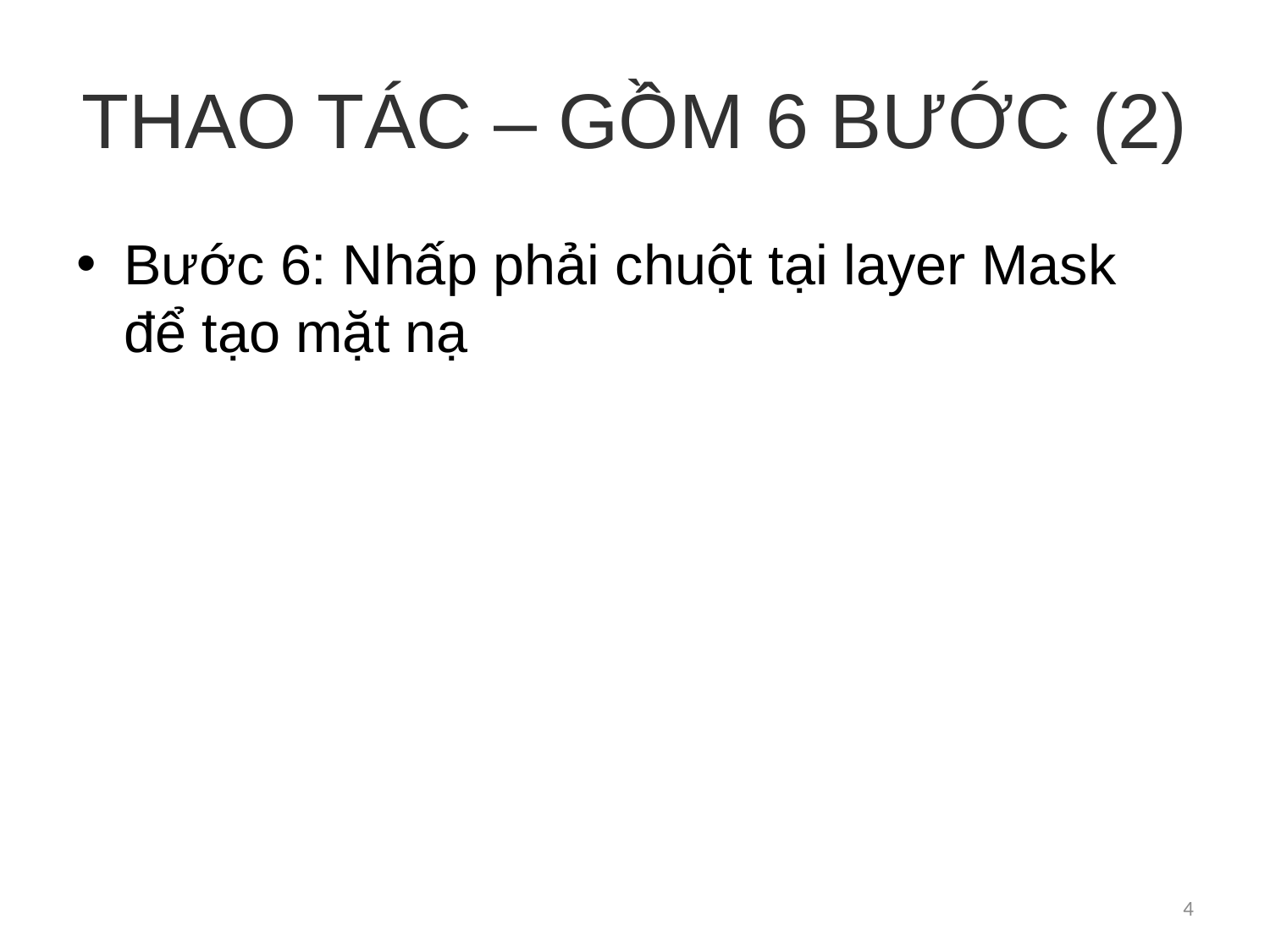

# THAO TÁC – GỒM 6 BƯỚC (2)
Bước 6: Nhấp phải chuột tại layer Mask để tạo mặt nạ

4